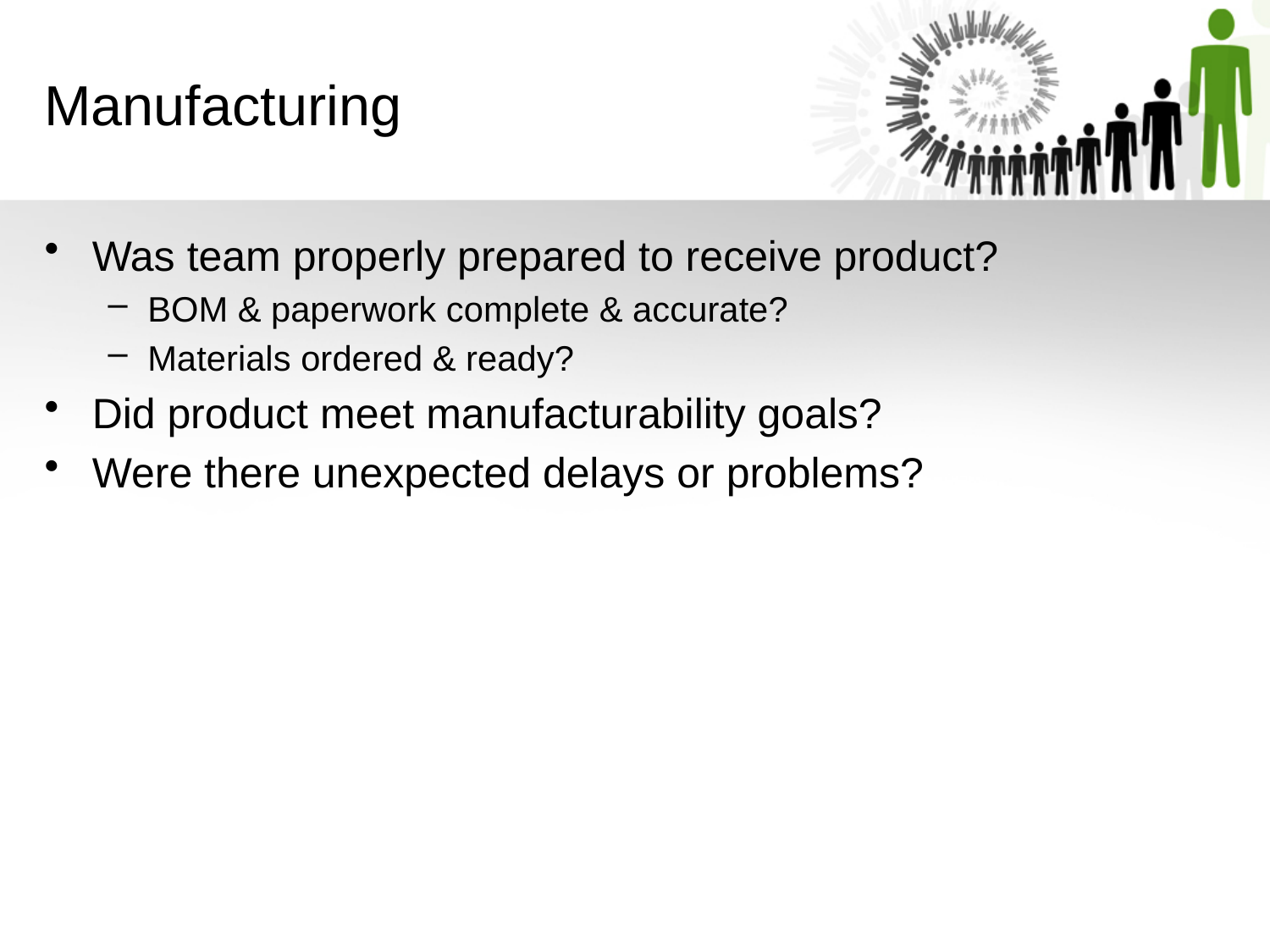

Manufacturing
Was team properly prepared to receive product?
BOM & paperwork complete & accurate?
Materials ordered & ready?
Did product meet manufacturability goals?
Were there unexpected delays or problems?